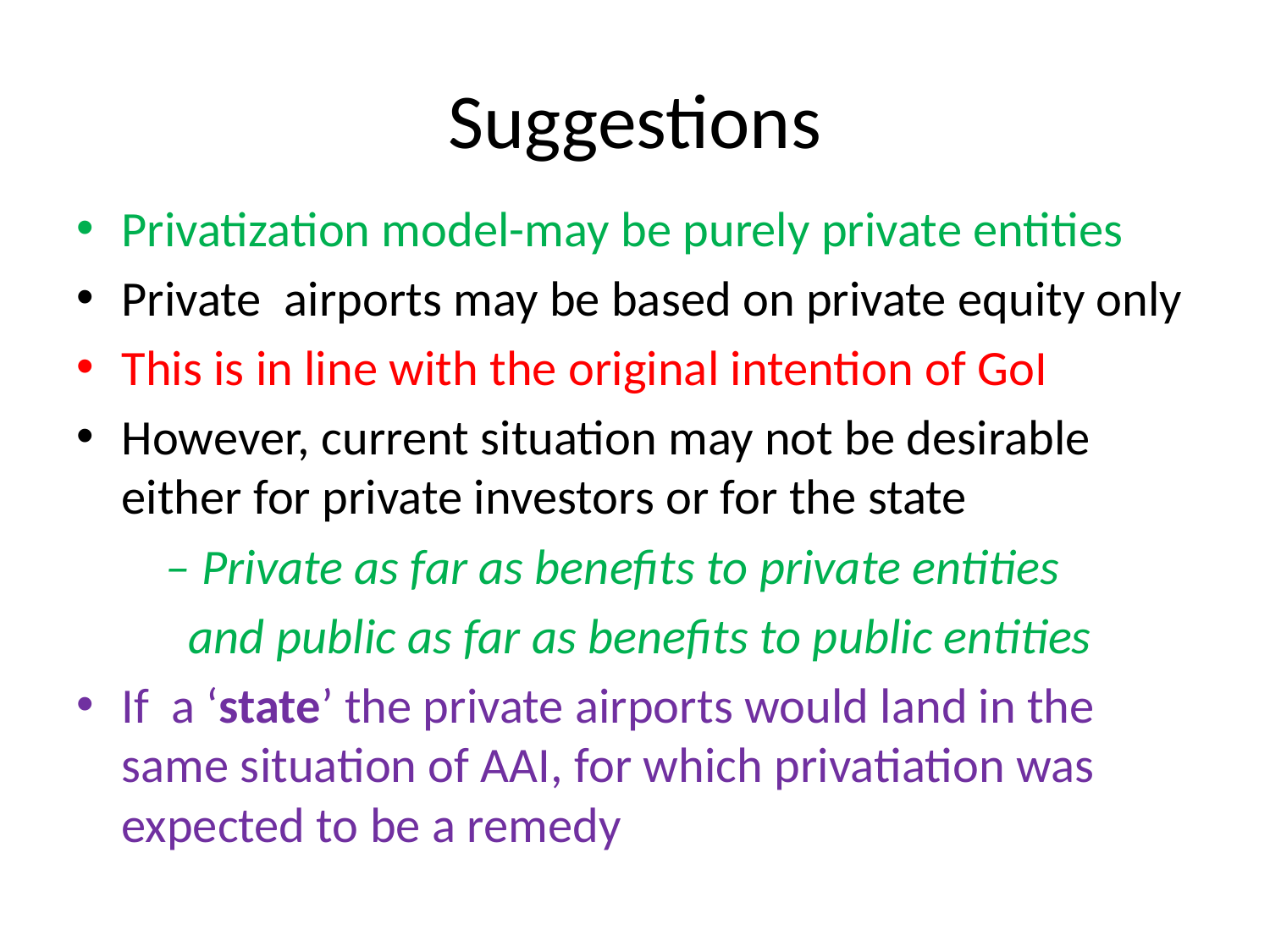

# Suggestions
Privatization model-may be purely private entities
Private  airports may be based on private equity only
This is in line with the original intention of GoI
However, current situation may not be desirable either for private investors or for the state
        – Private as far as benefits to private entities
          and public as far as benefits to public entities
If  a ‘state’ the private airports would land in the same situation of AAI, for which privatiation was expected to be a remedy